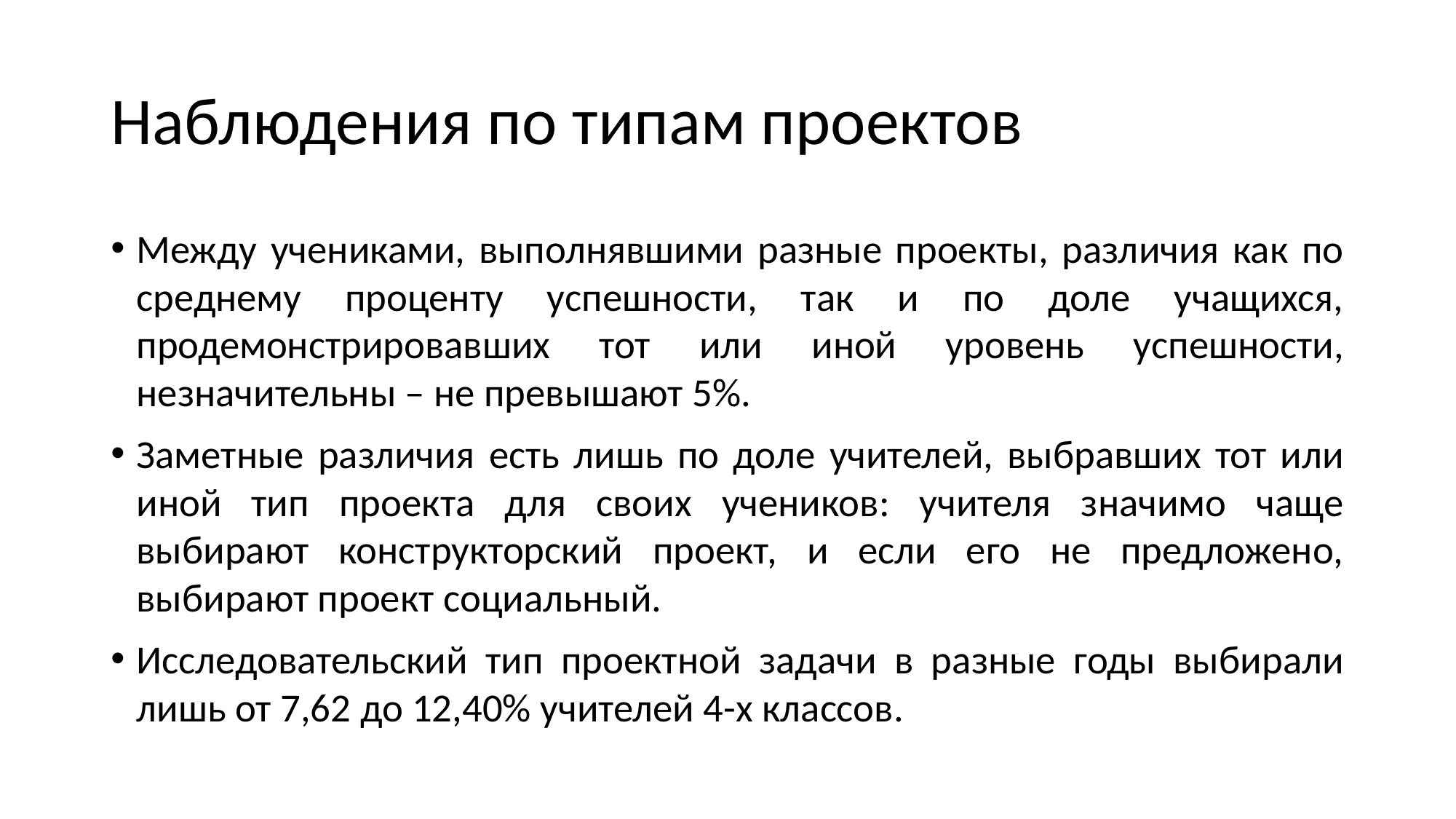

# Наблюдения по типам проектов
Между учениками, выполнявшими разные проекты, различия как по среднему проценту успешности, так и по доле учащихся, продемонстрировавших тот или иной уровень успешности, незначительны – не превышают 5%.
Заметные различия есть лишь по доле учителей, выбравших тот или иной тип проекта для своих учеников: учителя значимо чаще выбирают конструкторский проект, и если его не предложено, выбирают проект социальный.
Исследовательский тип проектной задачи в разные годы выбирали лишь от 7,62 до 12,40% учителей 4-х классов.